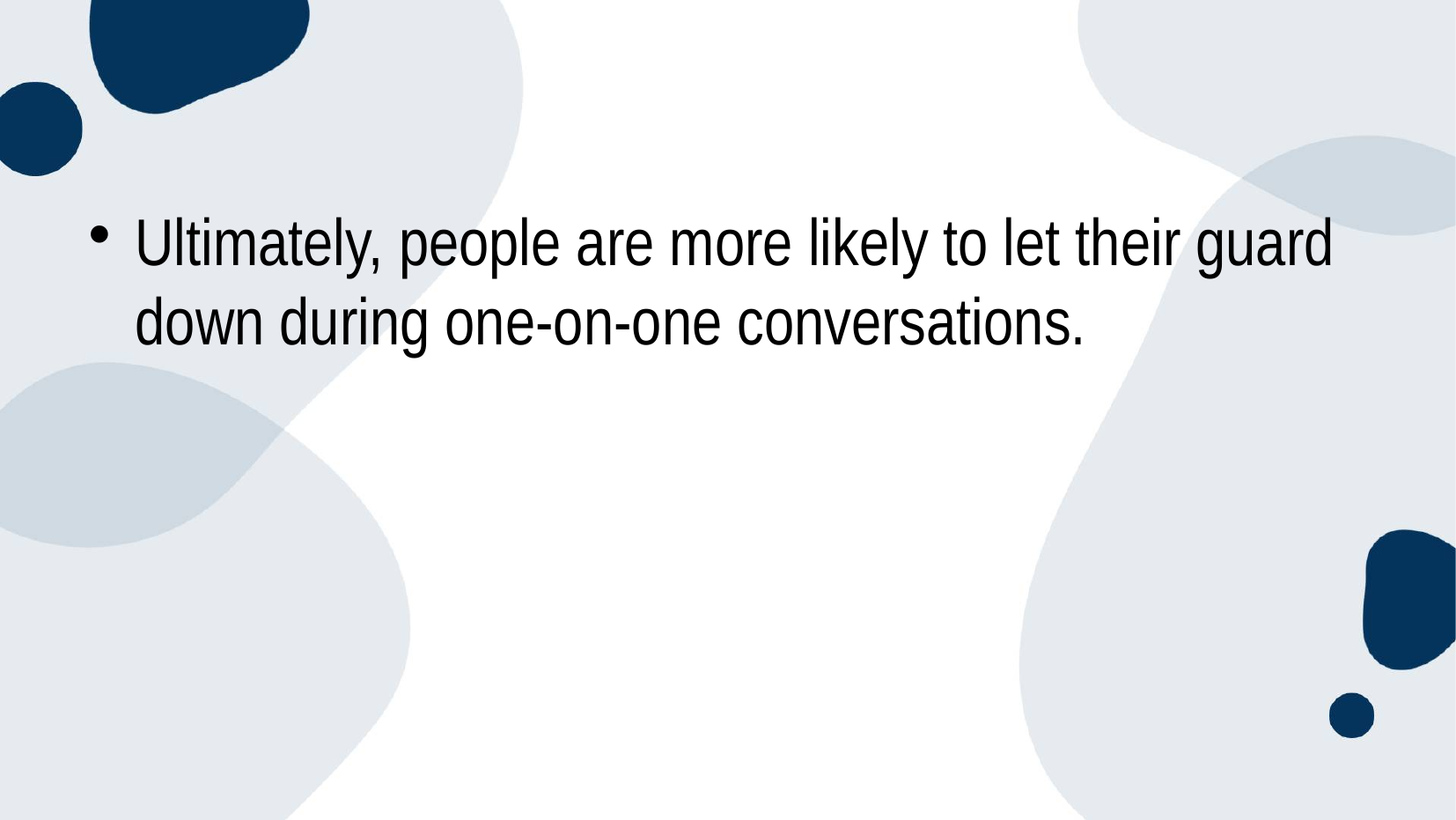

#
Ultimately, people are more likely to let their guard down during one-on-one conversations.